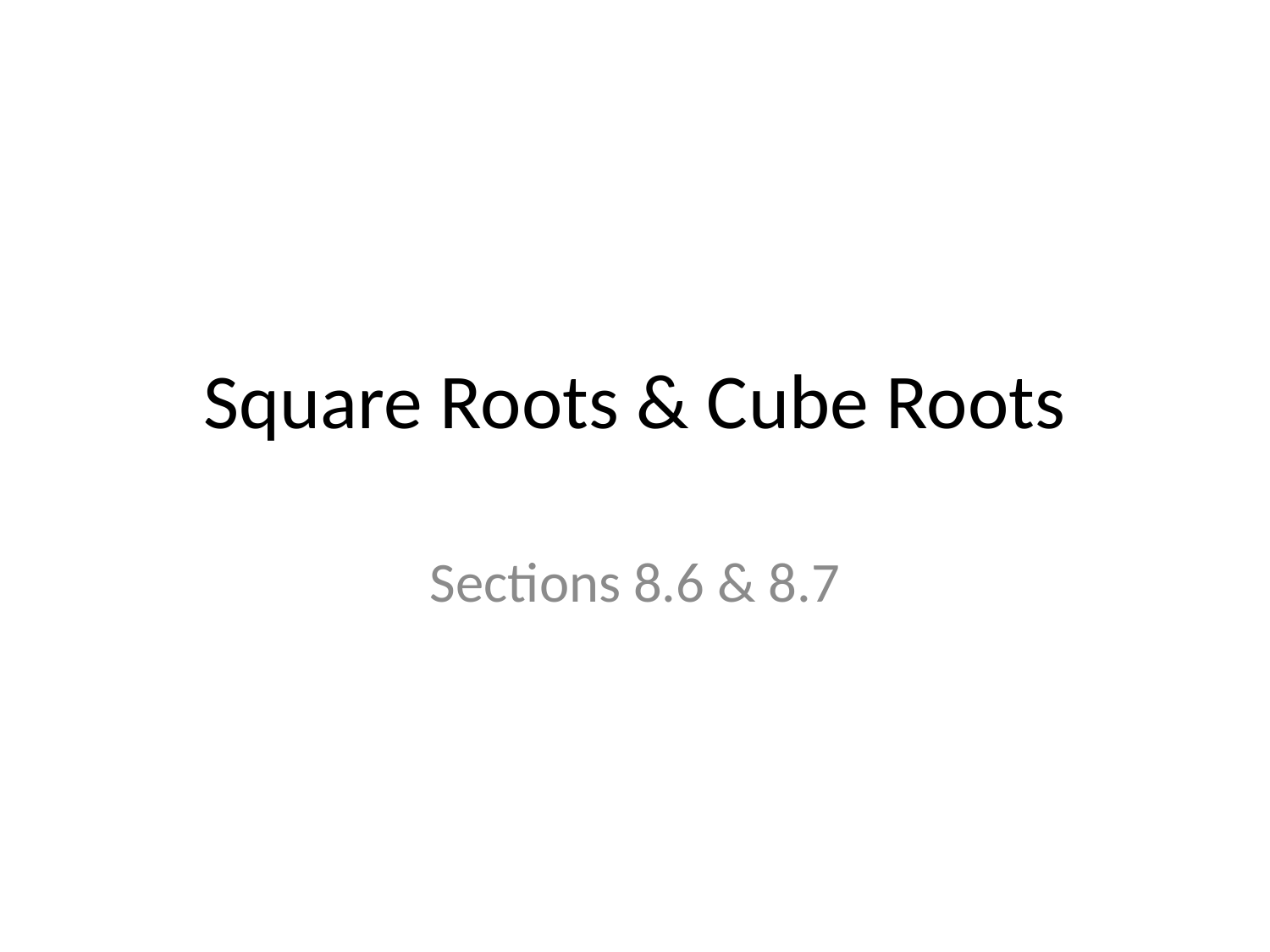

# Square Roots & Cube Roots
Sections 8.6 & 8.7